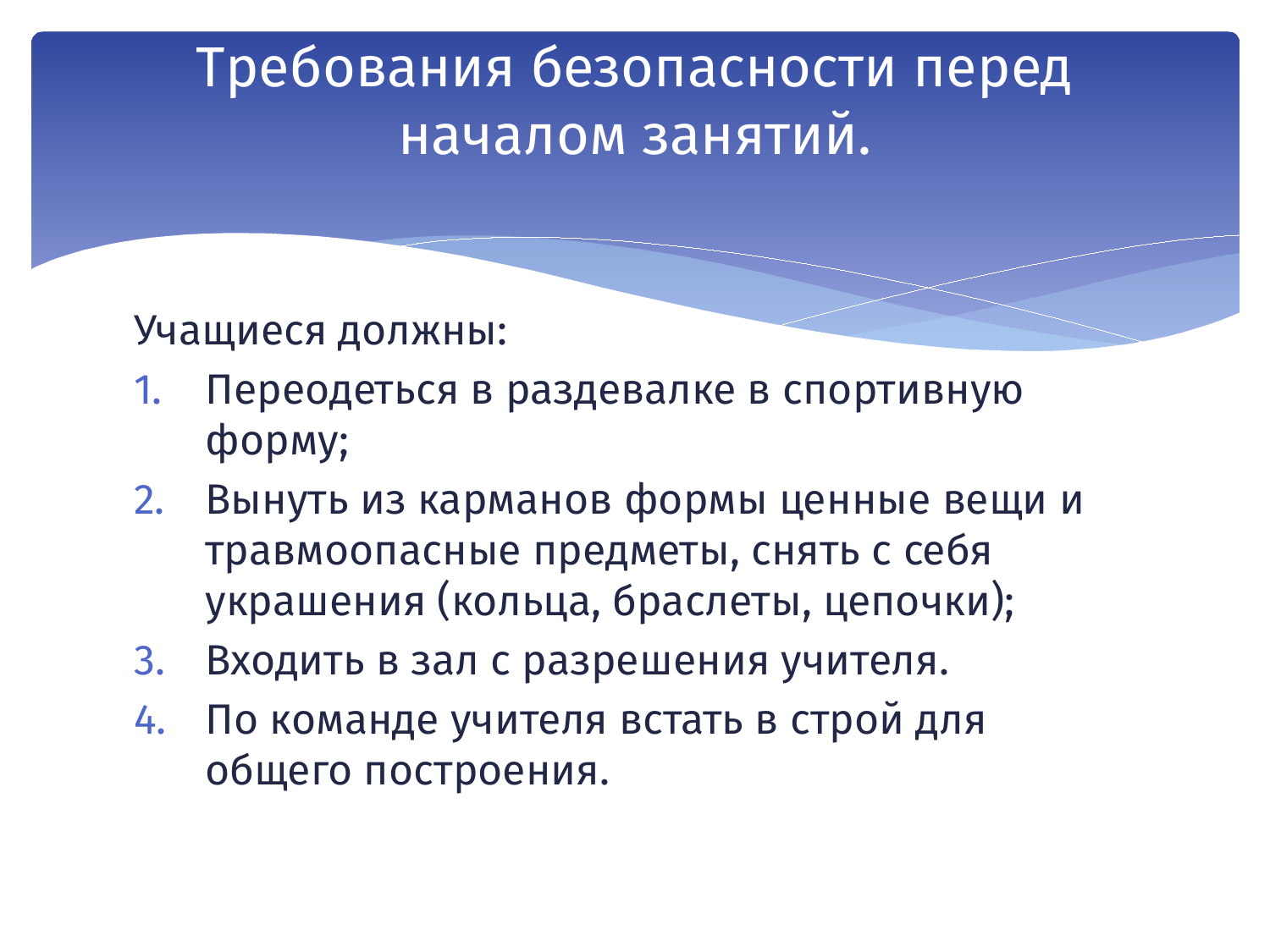

# Требования безопасности перед началом занятий.
Учащиеся должны:
Переодеться в раздевалке в спортивную форму;
Вынуть из карманов формы ценные вещи и травмоопасные предметы, снять с себя украшения (кольца, браслеты, цепочки);
Входить в зал с разрешения учителя.
По команде учителя встать в строй для общего построения.